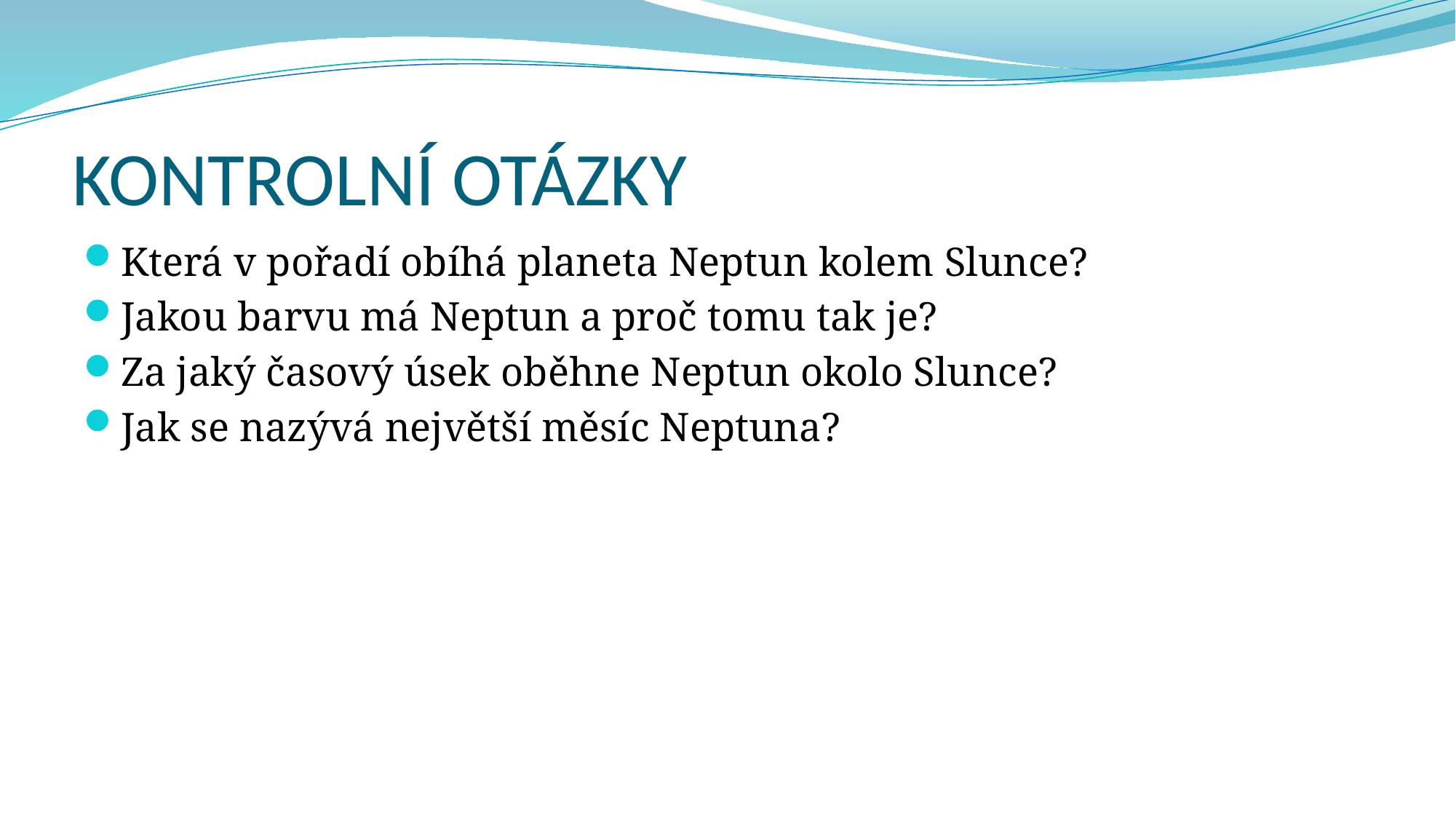

# KONTROLNÍ OTÁZKY
Která v pořadí obíhá planeta Neptun kolem Slunce?
Jakou barvu má Neptun a proč tomu tak je?
Za jaký časový úsek oběhne Neptun okolo Slunce?
Jak se nazývá největší měsíc Neptuna?